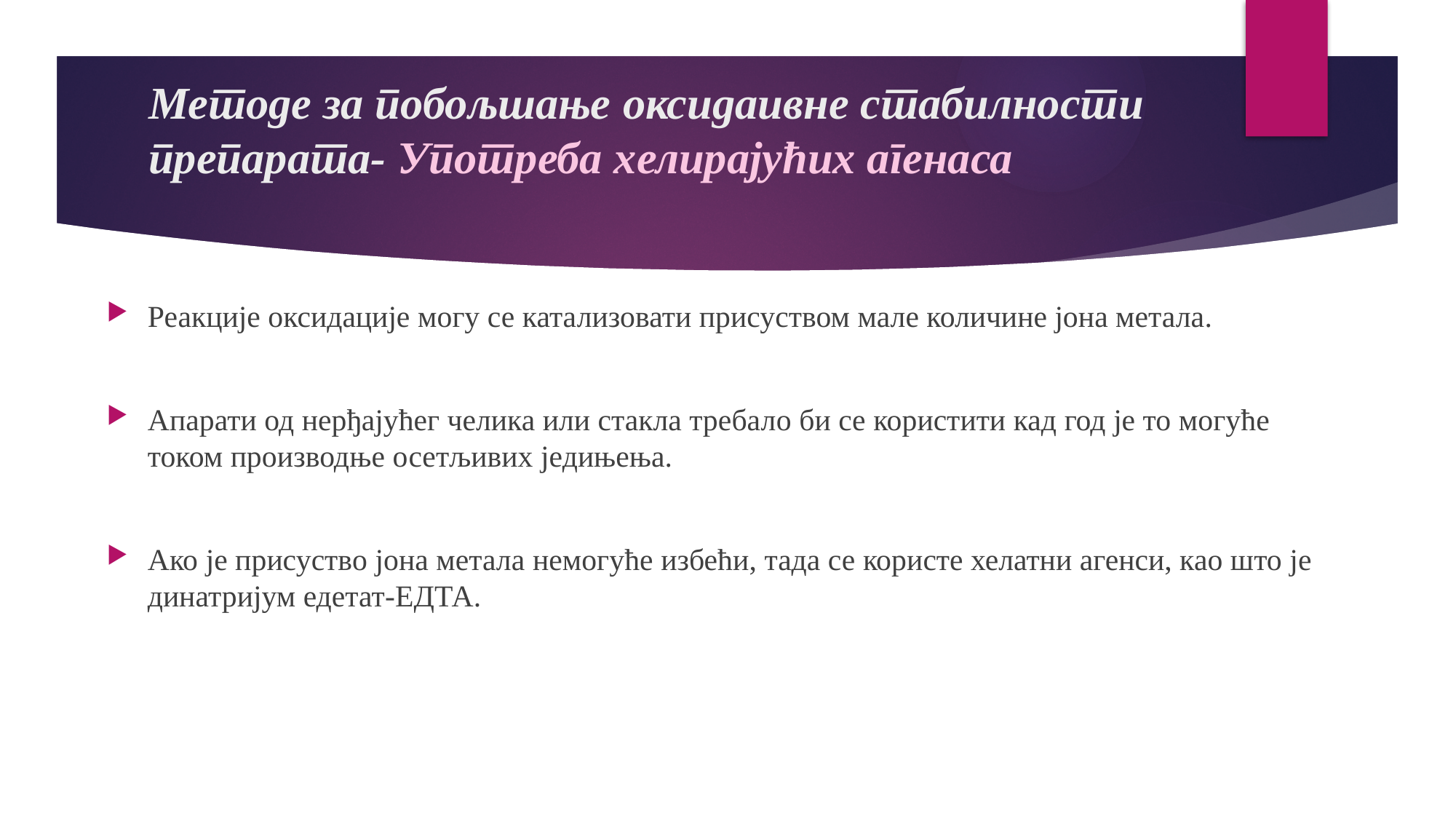

# Методе за побољшање оксидаивне стабилности препарата- Употреба хелирајућих агенаса
Реакције оксидације могу се катализовати присуством мале количине јона метала.

Апарати од нерђајућег челика или стакла требало би се користити кад год је то могуће током производње осетљивих једињења.

Ако је присуство јона метала немогуће избећи, тада се користе хелатни агенси, као што је динатријум едетат-ЕДТА.